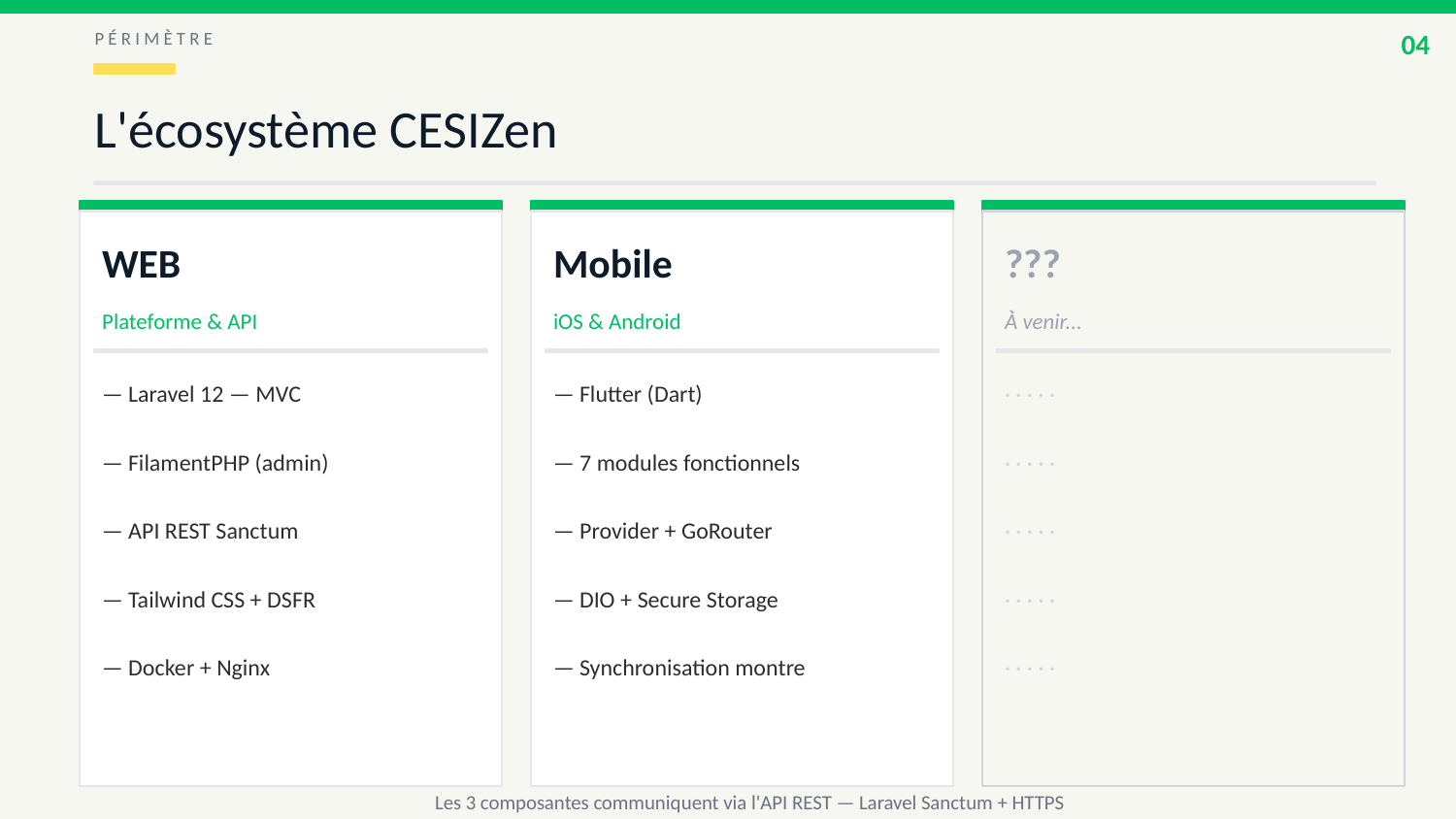

04
PÉRIMÈTRE

L'écosystème CESIZen

WEB
Mobile
???
Plateforme & API
iOS & Android
À venir...

— Laravel 12 — MVC
— Flutter (Dart)
· · · · ·
— FilamentPHP (admin)
— 7 modules fonctionnels
· · · · ·
— API REST Sanctum
— Provider + GoRouter
· · · · ·
— Tailwind CSS + DSFR
— DIO + Secure Storage
· · · · ·
— Docker + Nginx
— Synchronisation montre
· · · · ·
Les 3 composantes communiquent via l'API REST — Laravel Sanctum + HTTPS